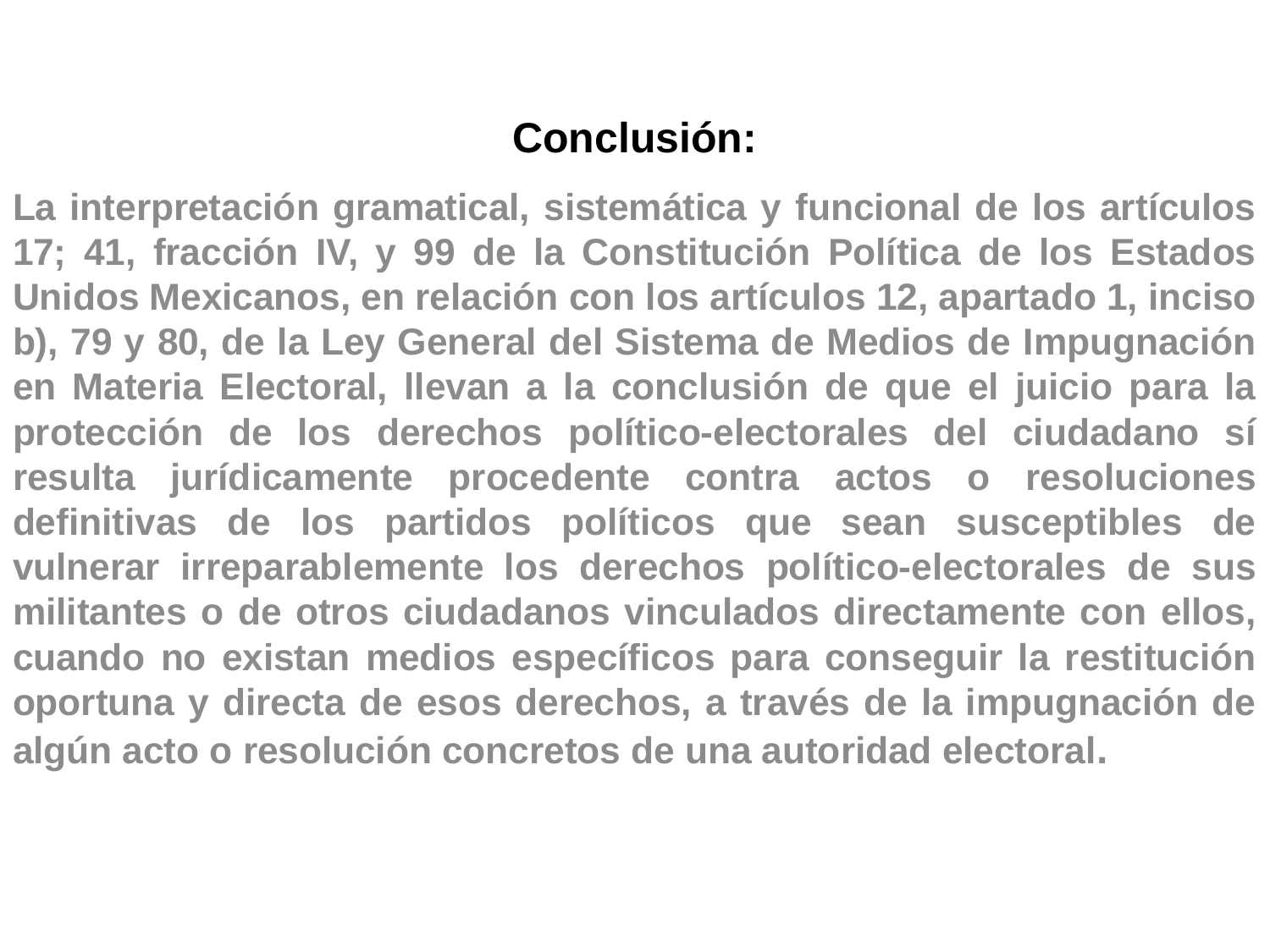

# Conclusión:
La interpretación gramatical, sistemática y funcional de los artículos 17; 41, fracción IV, y 99 de la Constitución Política de los Estados Unidos Mexicanos, en relación con los artículos 12, apartado 1, inciso b), 79 y 80, de la Ley General del Sistema de Medios de Impugnación en Materia Electoral, llevan a la conclusión de que el juicio para la protección de los derechos político-electorales del ciudadano sí resulta jurídicamente procedente contra actos o resoluciones definitivas de los partidos políticos que sean susceptibles de vulnerar irreparablemente los derechos político-electorales de sus militantes o de otros ciudadanos vinculados directamente con ellos, cuando no existan medios específicos para conseguir la restitución oportuna y directa de esos derechos, a través de la impugnación de algún acto o resolución concretos de una autoridad electoral.